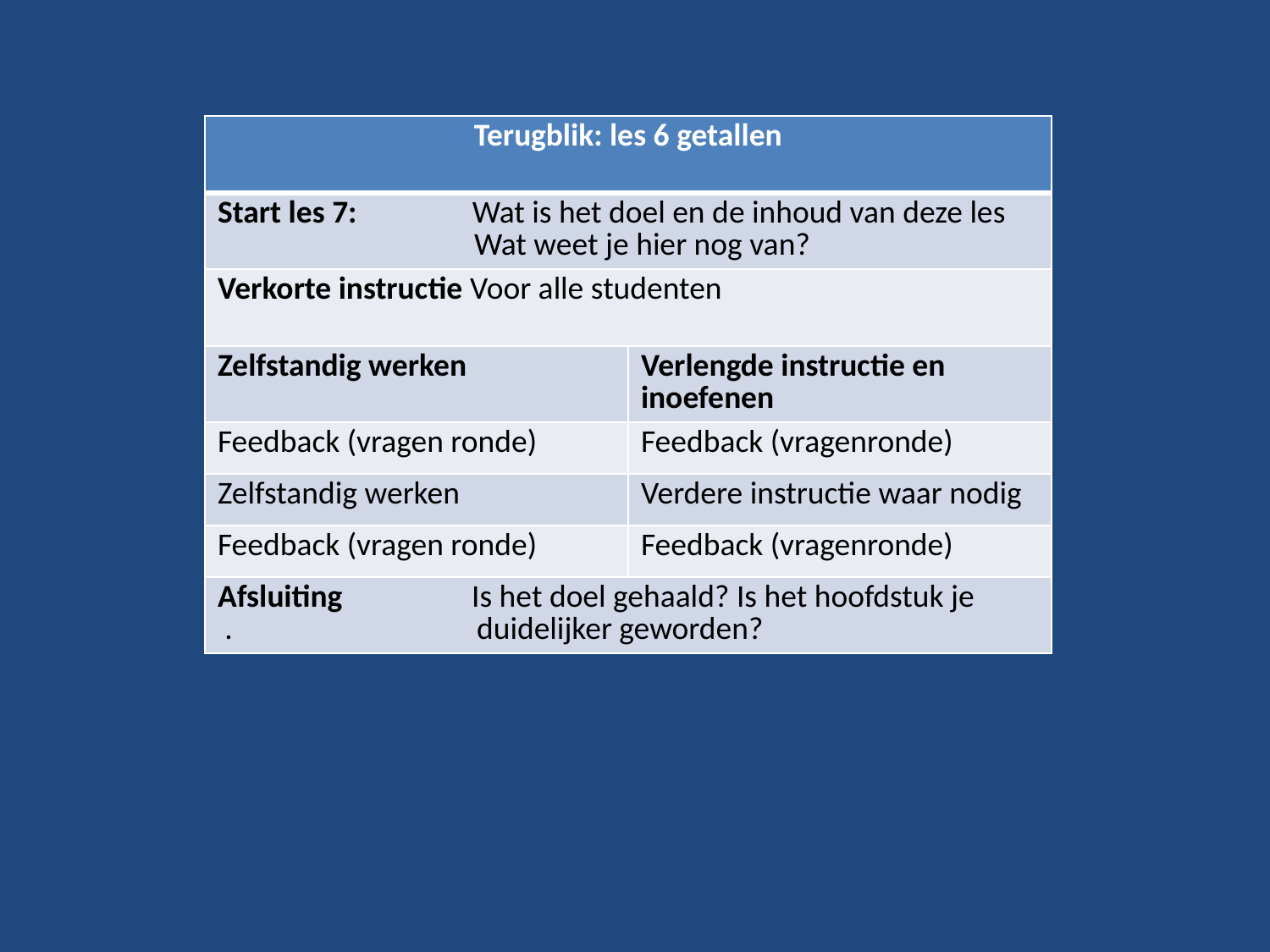

| Terugblik: les 6 getallen |  |
| --- | --- |
| Start les 7: Wat is het doel en de inhoud van deze les Wat weet je hier nog van? |  |
| Verkorte instructie Voor alle studenten |  |
| Zelfstandig werken | Verlengde instructie en inoefenen |
| Feedback (vragen ronde) | Feedback (vragenronde) |
| Zelfstandig werken | Verdere instructie waar nodig |
| Feedback (vragen ronde) | Feedback (vragenronde) |
| Afsluiting Is het doel gehaald? Is het hoofdstuk je . duidelijker geworden? |  |